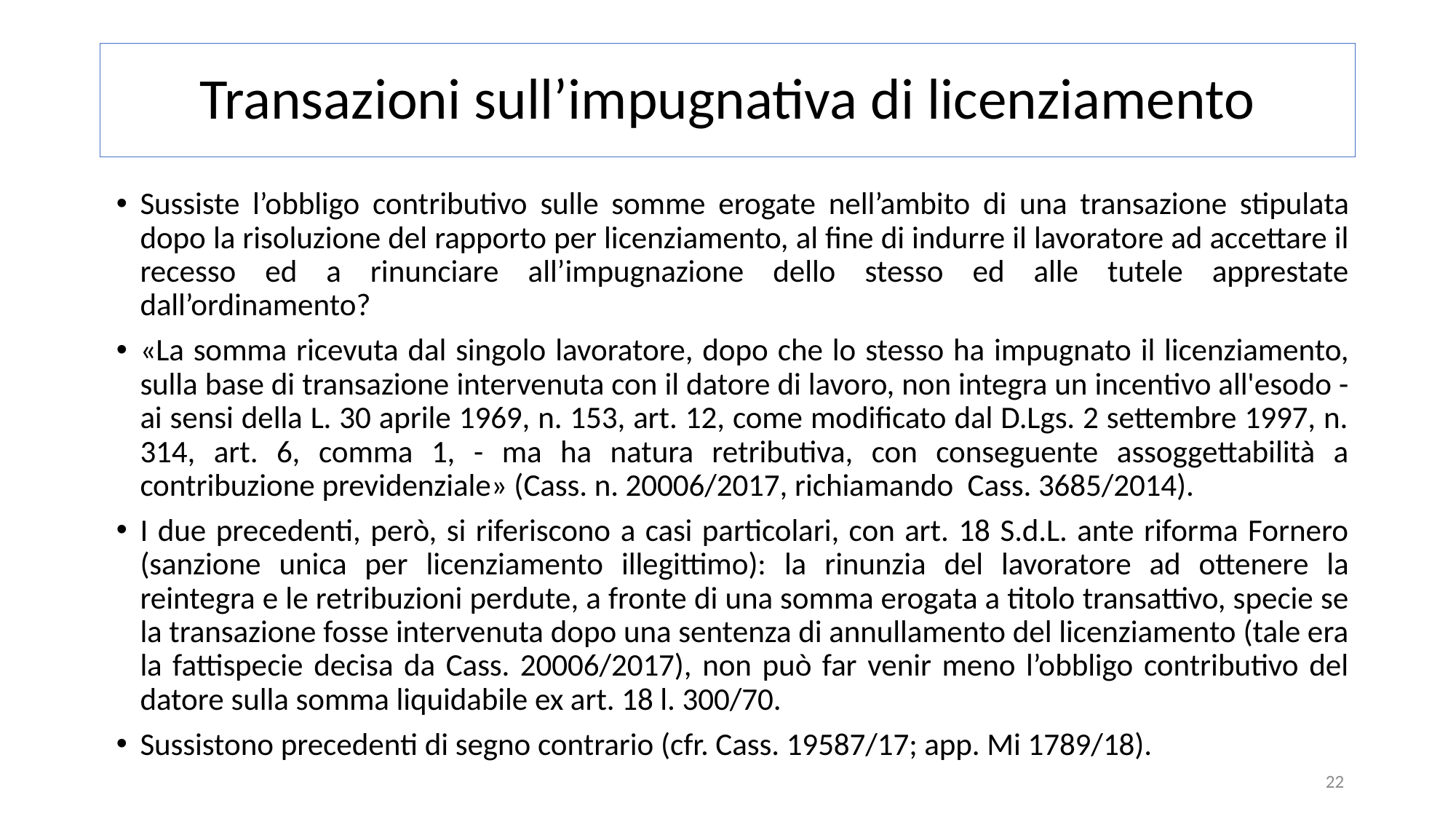

# Transazioni sull’impugnativa di licenziamento
Sussiste l’obbligo contributivo sulle somme erogate nell’ambito di una transazione stipulata dopo la risoluzione del rapporto per licenziamento, al fine di indurre il lavoratore ad accettare il recesso ed a rinunciare all’impugnazione dello stesso ed alle tutele apprestate dall’ordinamento?
«La somma ricevuta dal singolo lavoratore, dopo che lo stesso ha impugnato il licenziamento, sulla base di transazione intervenuta con il datore di lavoro, non integra un incentivo all'esodo - ai sensi della L. 30 aprile 1969, n. 153, art. 12, come modificato dal D.Lgs. 2 settembre 1997, n. 314, art. 6, comma 1, - ma ha natura retributiva, con conseguente assoggettabilità a contribuzione previdenziale» (Cass. n. 20006/2017, richiamando  Cass. 3685/2014).
I due precedenti, però, si riferiscono a casi particolari, con art. 18 S.d.L. ante riforma Fornero (sanzione unica per licenziamento illegittimo): la rinunzia del lavoratore ad ottenere la reintegra e le retribuzioni perdute, a fronte di una somma erogata a titolo transattivo, specie se la transazione fosse intervenuta dopo una sentenza di annullamento del licenziamento (tale era la fattispecie decisa da Cass. 20006/2017), non può far venir meno l’obbligo contributivo del datore sulla somma liquidabile ex art. 18 l. 300/70.
Sussistono precedenti di segno contrario (cfr. Cass. 19587/17; app. Mi 1789/18).
22